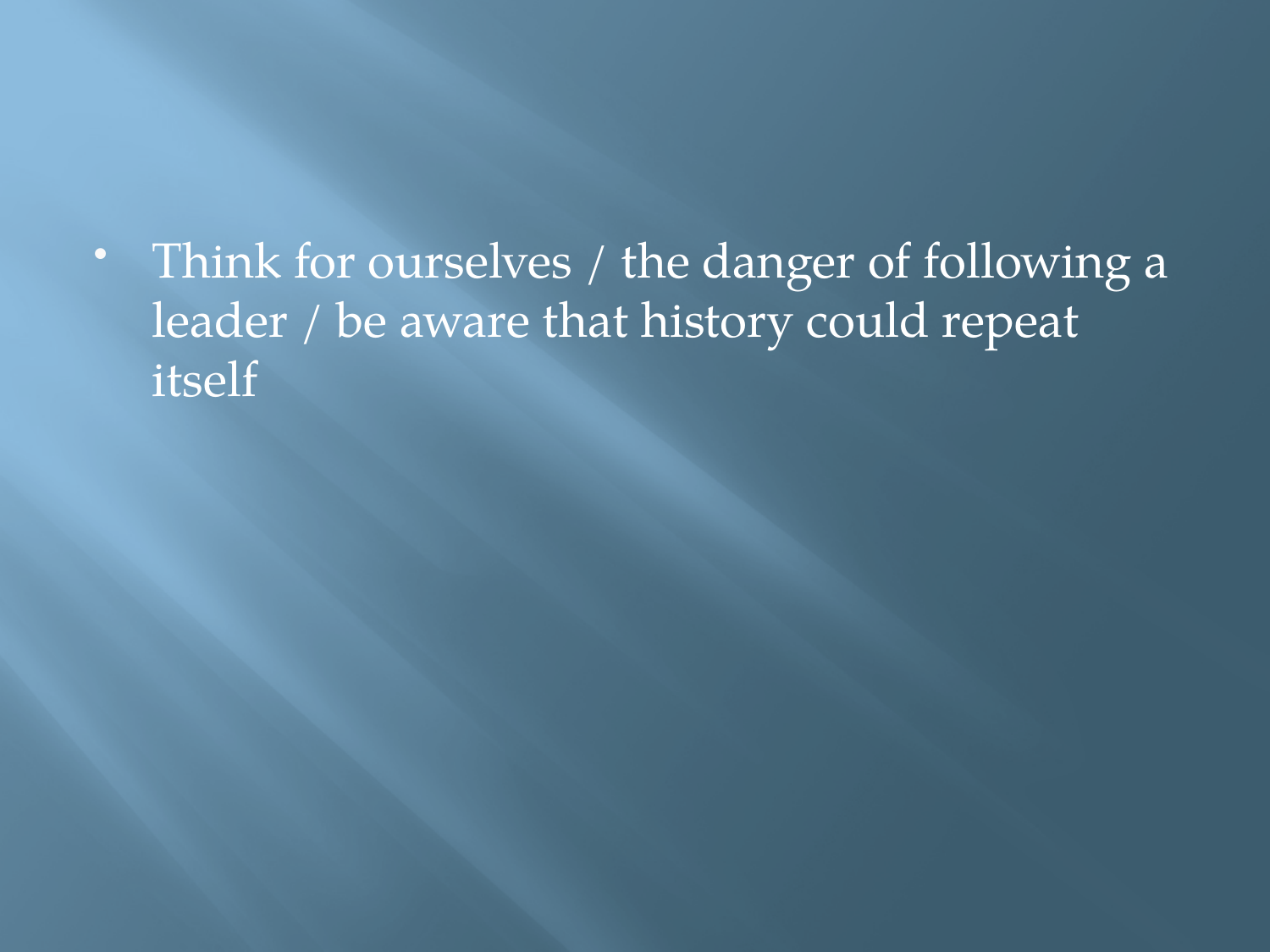

#
Think for ourselves / the danger of following a leader / be aware that history could repeat itself